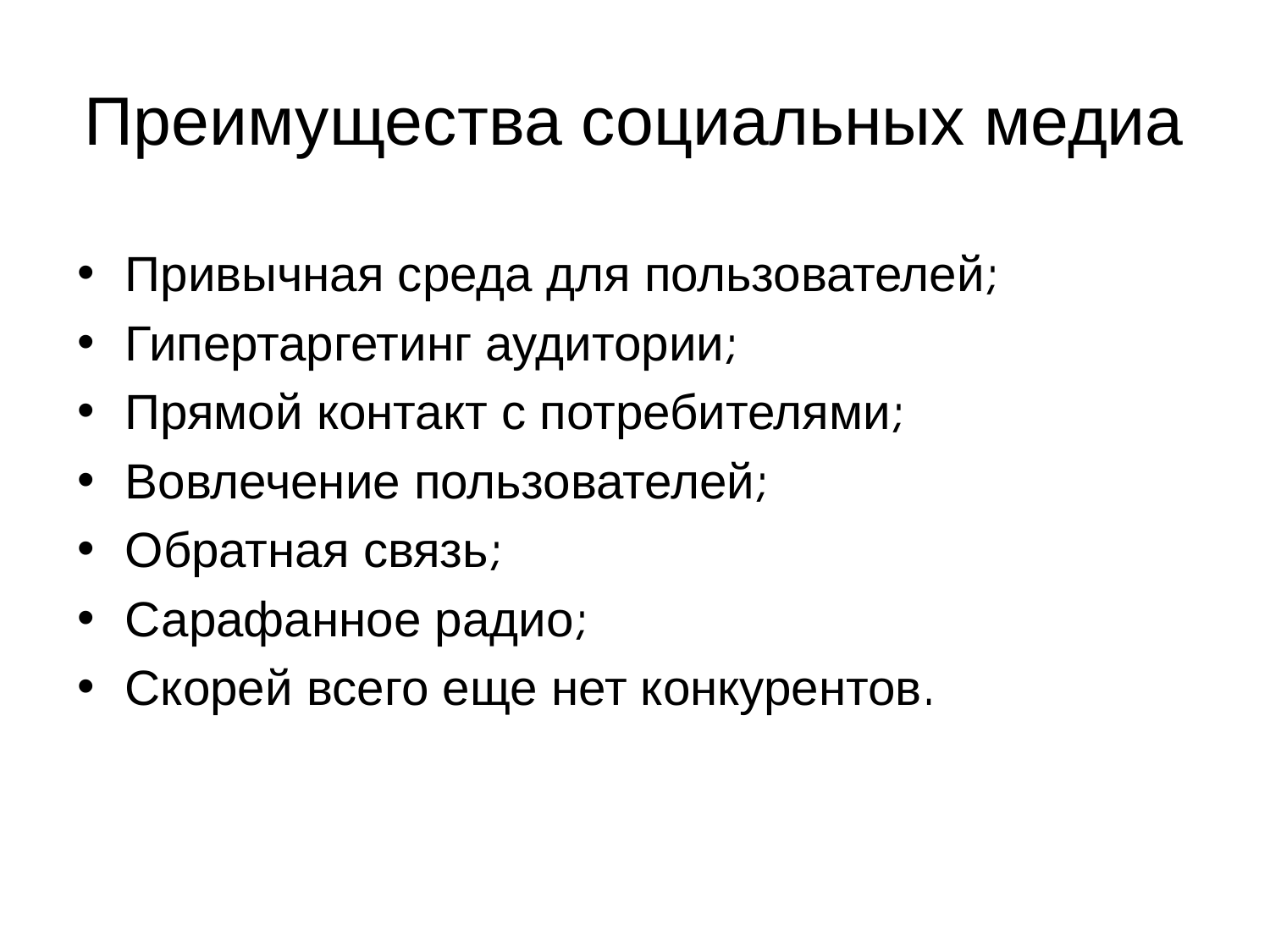

# Преимущества социальных медиа
Привычная среда для пользователей;
Гипертаргетинг аудитории;
Прямой контакт с потребителями;
Вовлечение пользователей;
Обратная связь;
Сарафанное радио;
Скорей всего еще нет конкурентов.